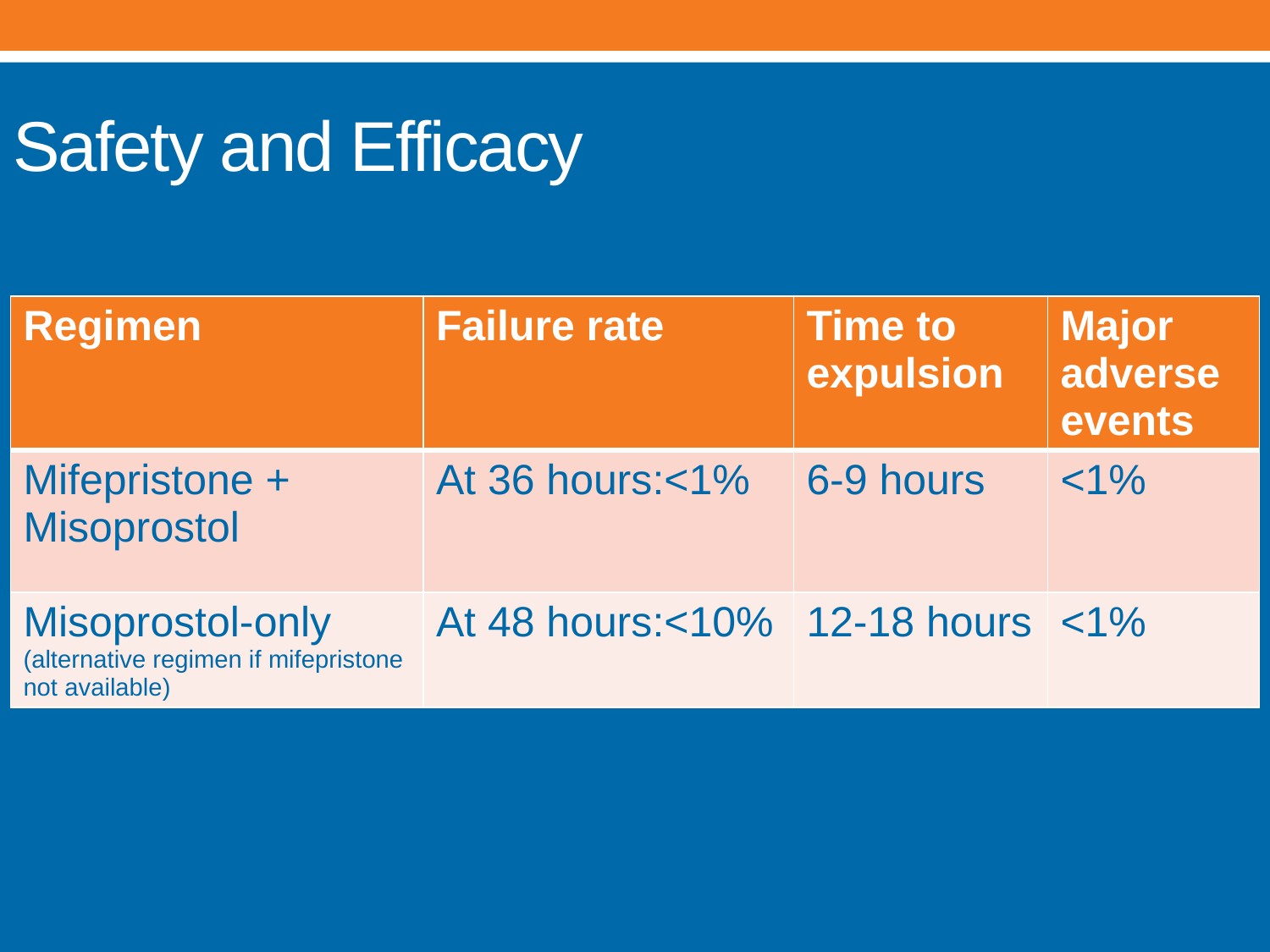

# Safety and Efficacy
| Regimen | Failure rate | Time to expulsion | Major adverse events |
| --- | --- | --- | --- |
| Mifepristone + Misoprostol | At 36 hours:<1% | 6-9 hours | <1% |
| Misoprostol-only (alternative regimen if mifepristone not available) | At 48 hours:<10% | 12-18 hours | <1% |